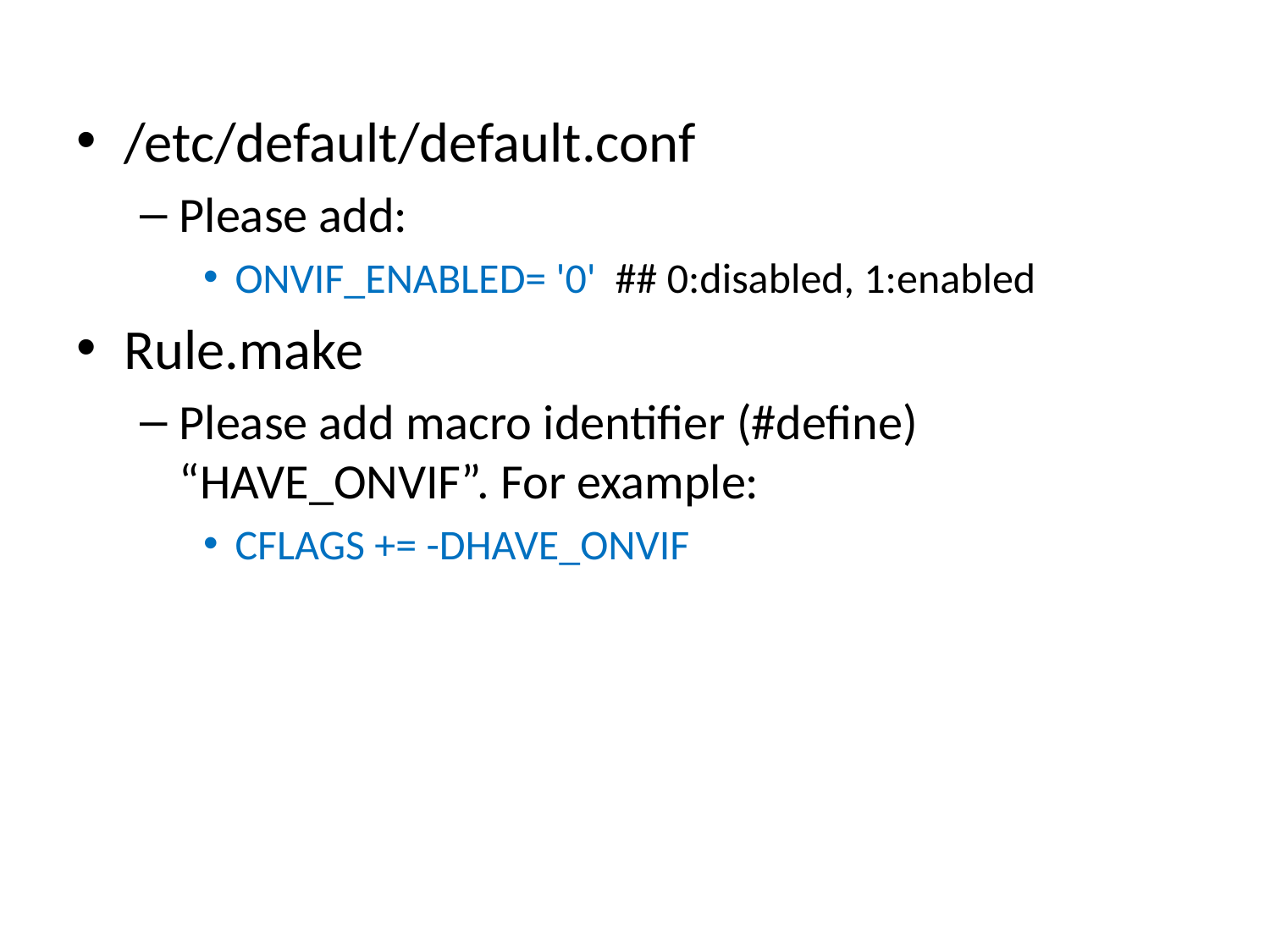

/etc/default/default.conf
Please add:
ONVIF_ENABLED= '0'  ## 0:disabled, 1:enabled
Rule.make
Please add macro identifier (#define) “HAVE_ONVIF”. For example:
CFLAGS += -DHAVE_ONVIF